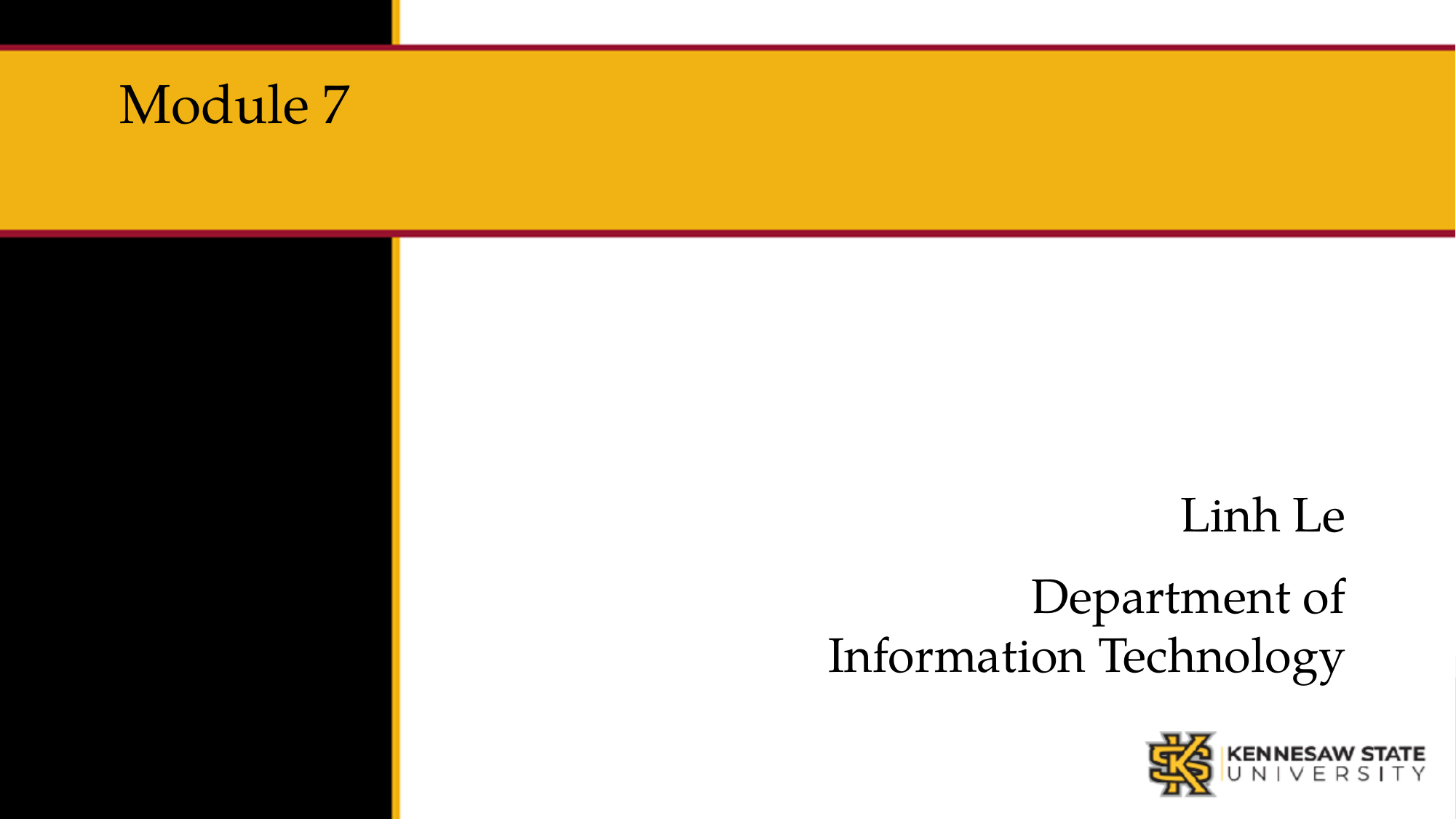

# Module 7
Linh Le
Department of Information Technology